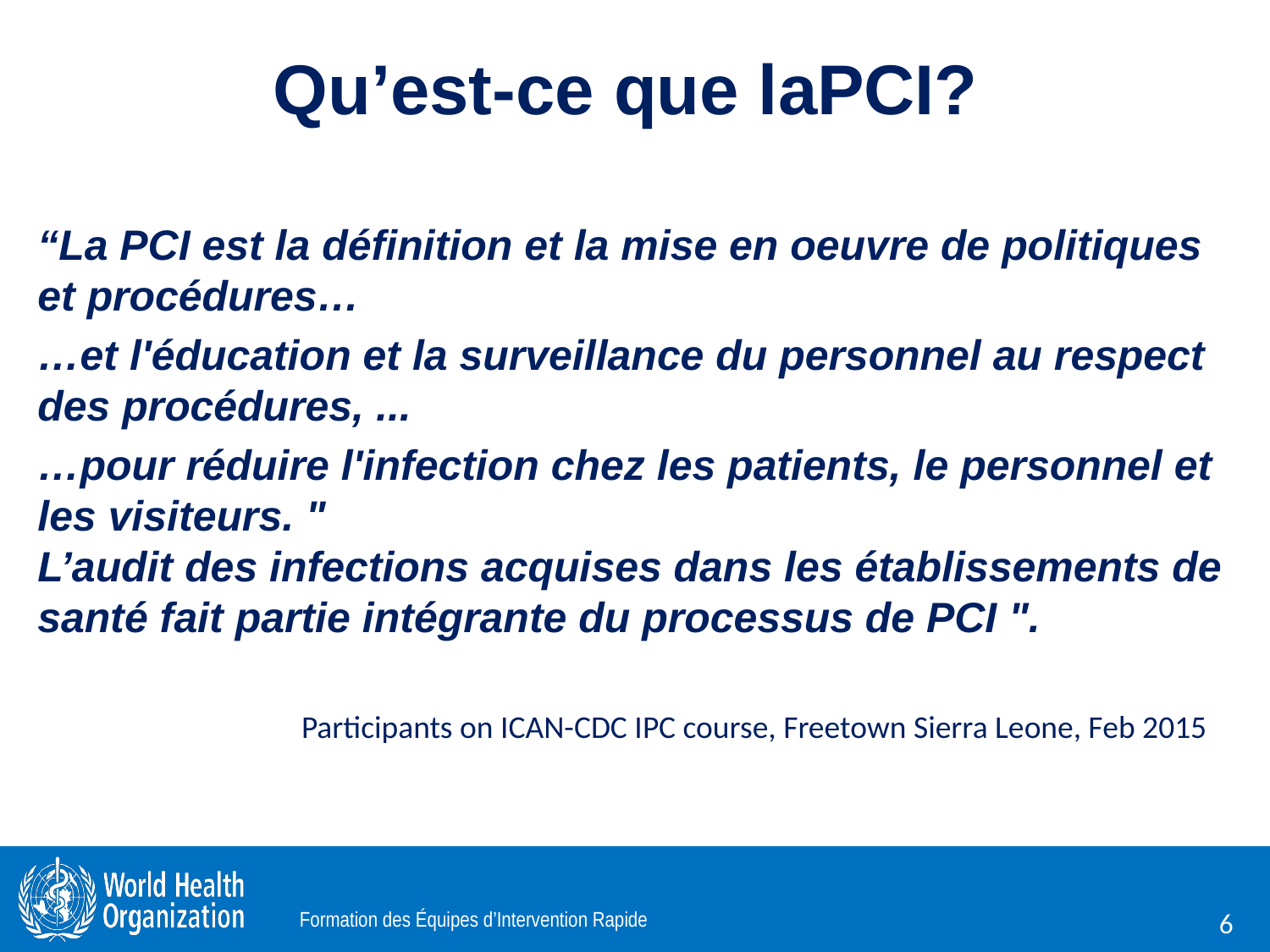

# Qu’est-ce que laPCI?
“La PCI est la définition et la mise en oeuvre de politiques et procédures…
…et l'éducation et la surveillance du personnel au respect des procédures, ...
…pour réduire l'infection chez les patients, le personnel et les visiteurs. "
L’audit des infections acquises dans les établissements de santé fait partie intégrante du processus de PCI ".

Participants on ICAN-CDC IPC course, Freetown Sierra Leone, Feb 2015  .